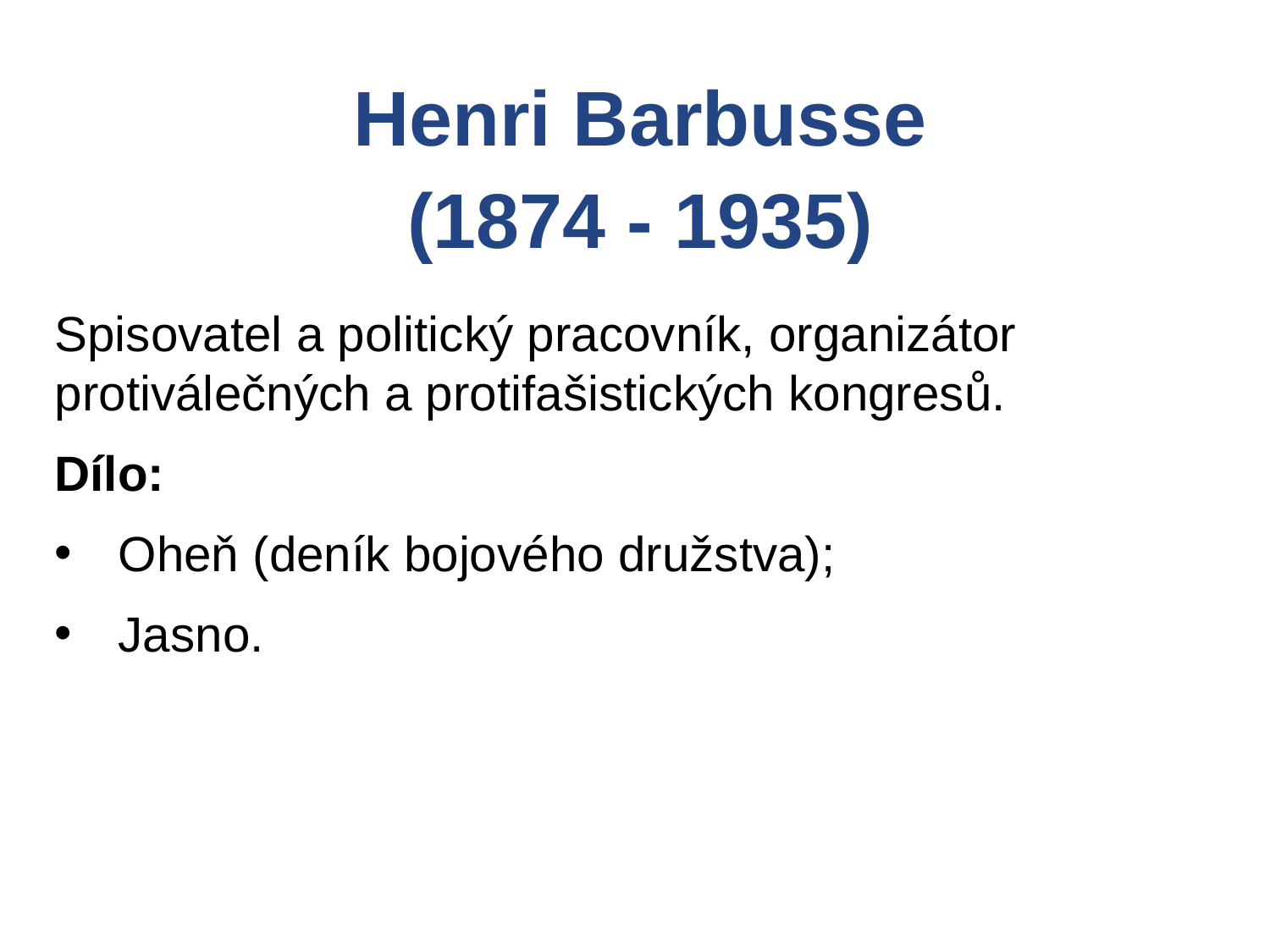

Henri Barbusse
(1874 - 1935)
Spisovatel a politický pracovník, organizátor protiválečných a protifašistických kongresů.
Dílo:
Oheň (deník bojového družstva);
Jasno.